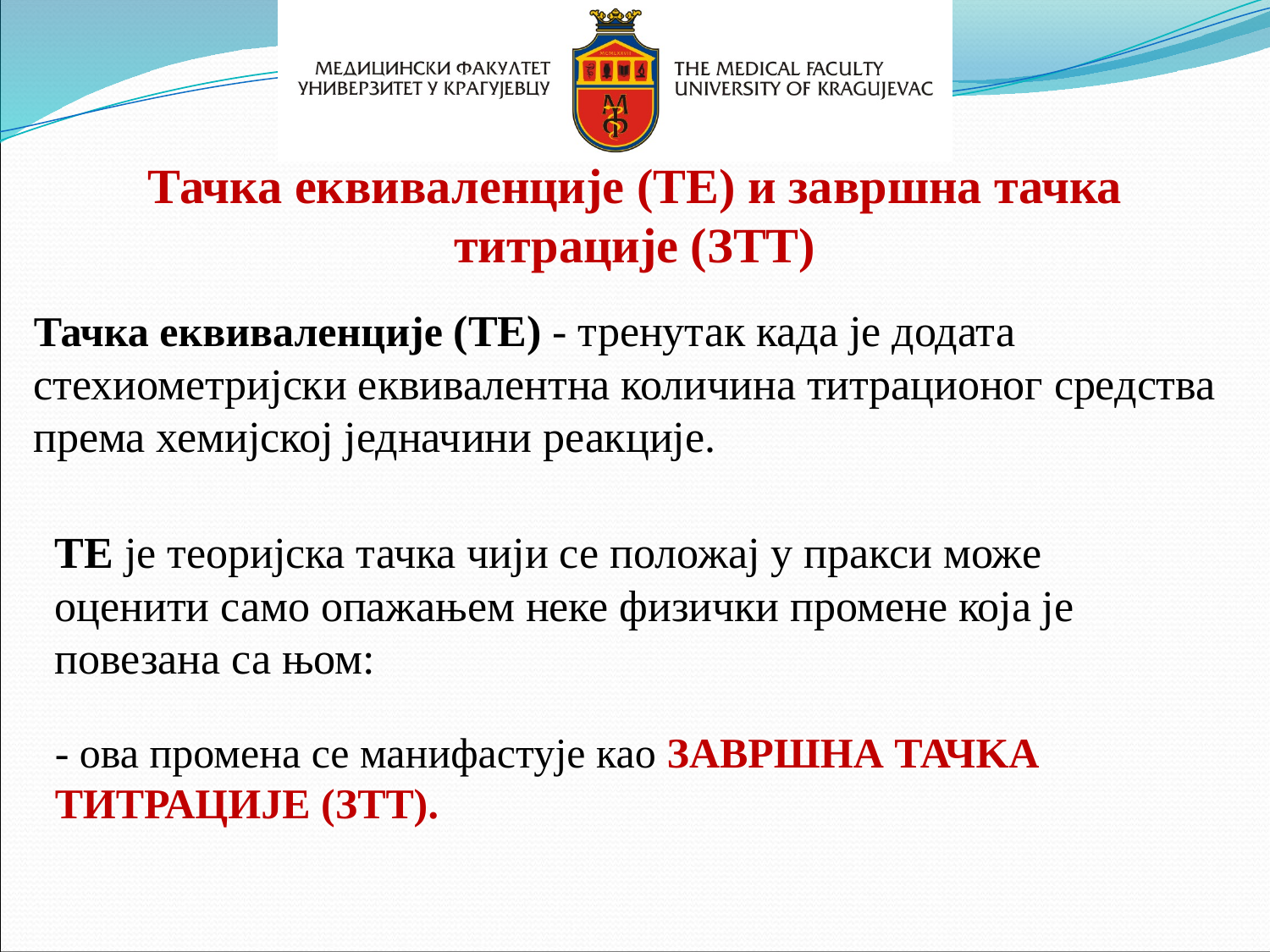

Тачка еквиваленције (ТЕ) и завршна тачка титрације (ЗТТ)
Тачка еквиваленције (ТЕ) - тренутак када је додата стехиометријски еквивалентна количина титрационог средства према хемијској једначини реакције.
ТЕ је теоријска тачка чији се положај у пракси може оценити само опажањем неке физички промене која је повезана са њом:
- ова промена се манифастује као ЗАВРШНА ТАЧKА ТИТРАЦИЈЕ (ЗТТ).